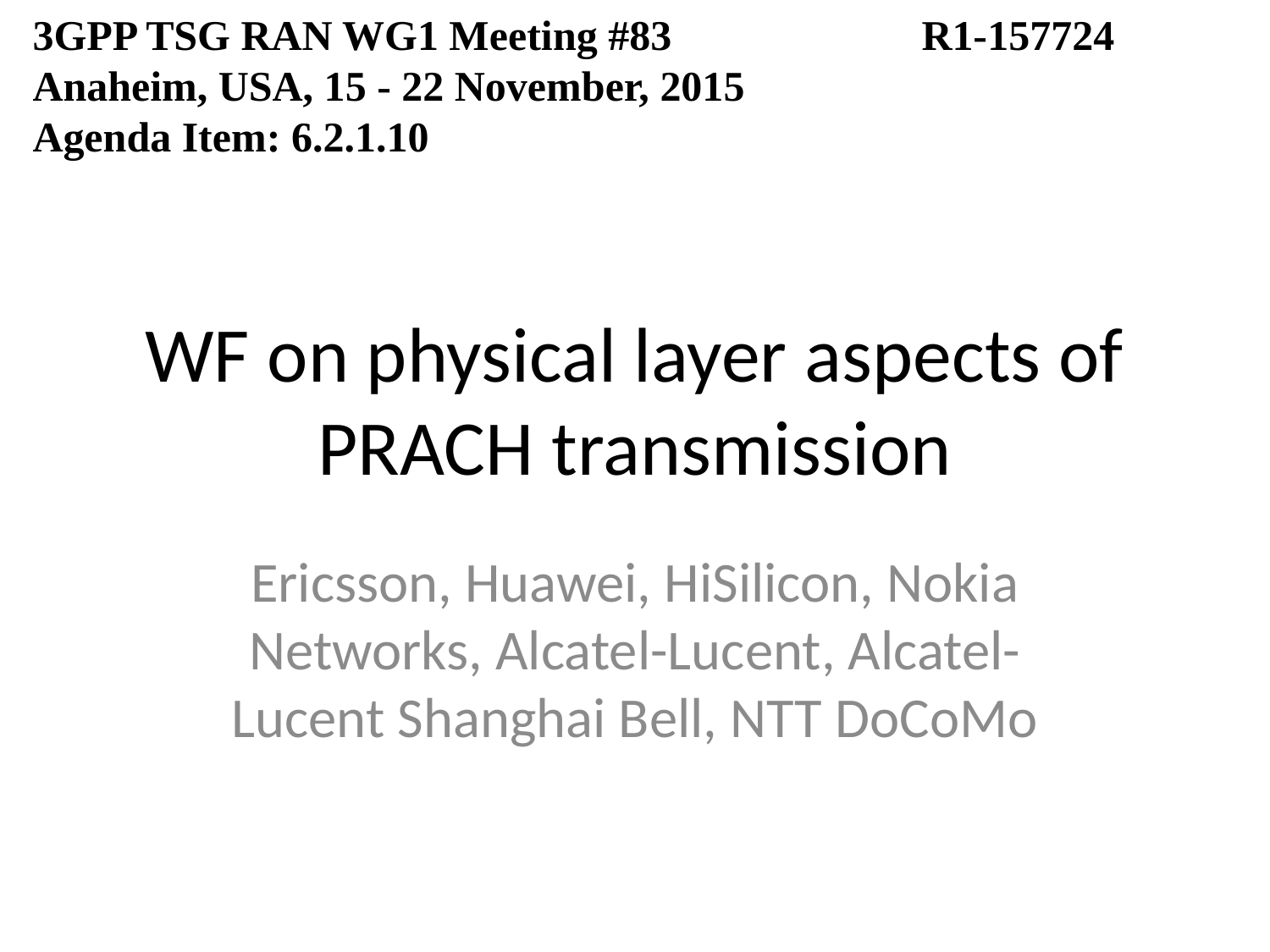

3GPP TSG RAN WG1 Meeting #83		R1-157724
Anaheim, USA, 15 - 22 November, 2015
Agenda Item: 6.2.1.10

# WF on physical layer aspects of PRACH transmission
Ericsson, Huawei, HiSilicon, Nokia Networks, Alcatel-Lucent, Alcatel-Lucent Shanghai Bell, NTT DoCoMo